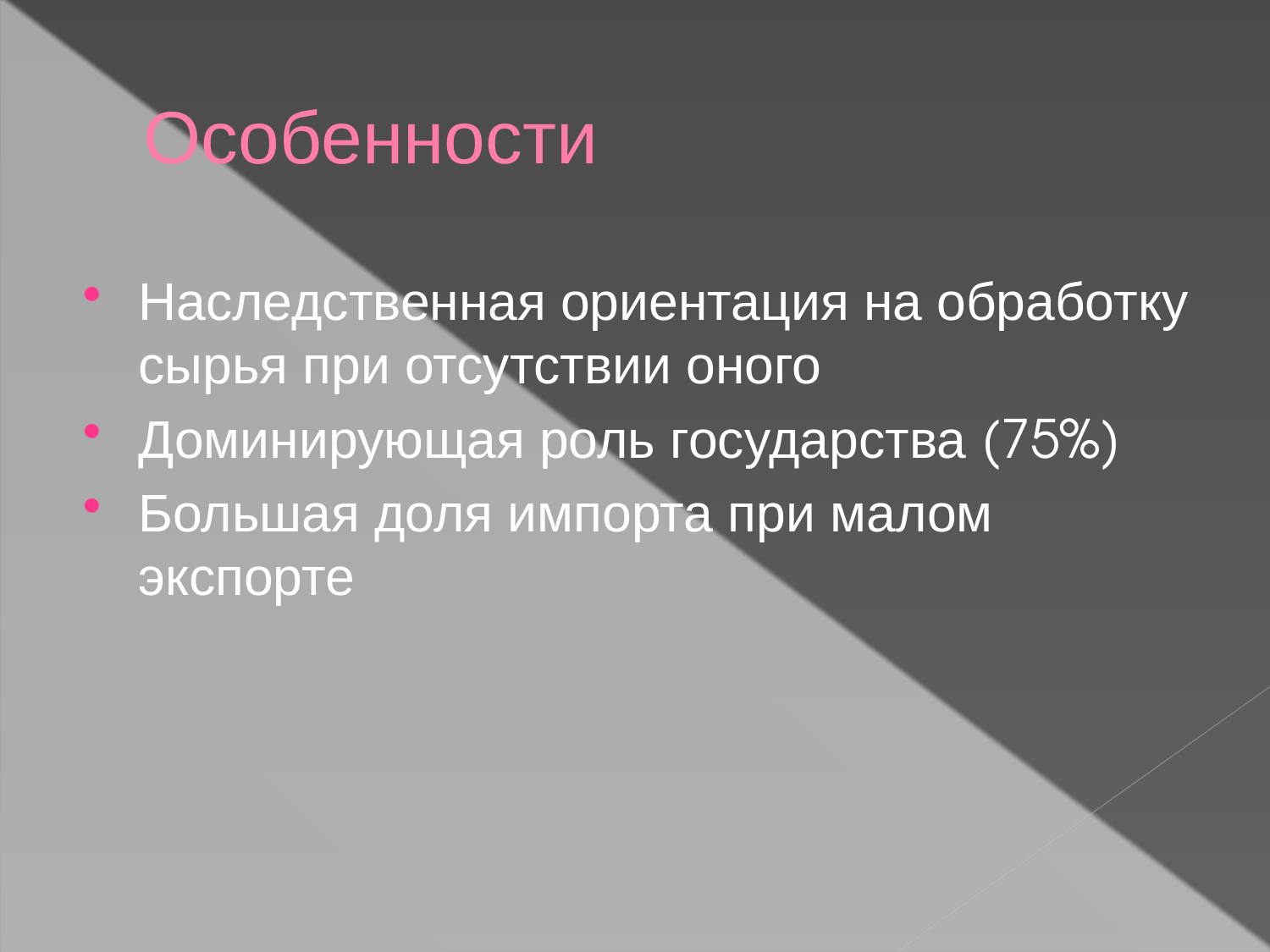

# Особенности
Наследственная ориентация на обработку сырья при отсутствии оного
Доминирующая роль государства (75%)
Большая доля импорта при малом экспорте